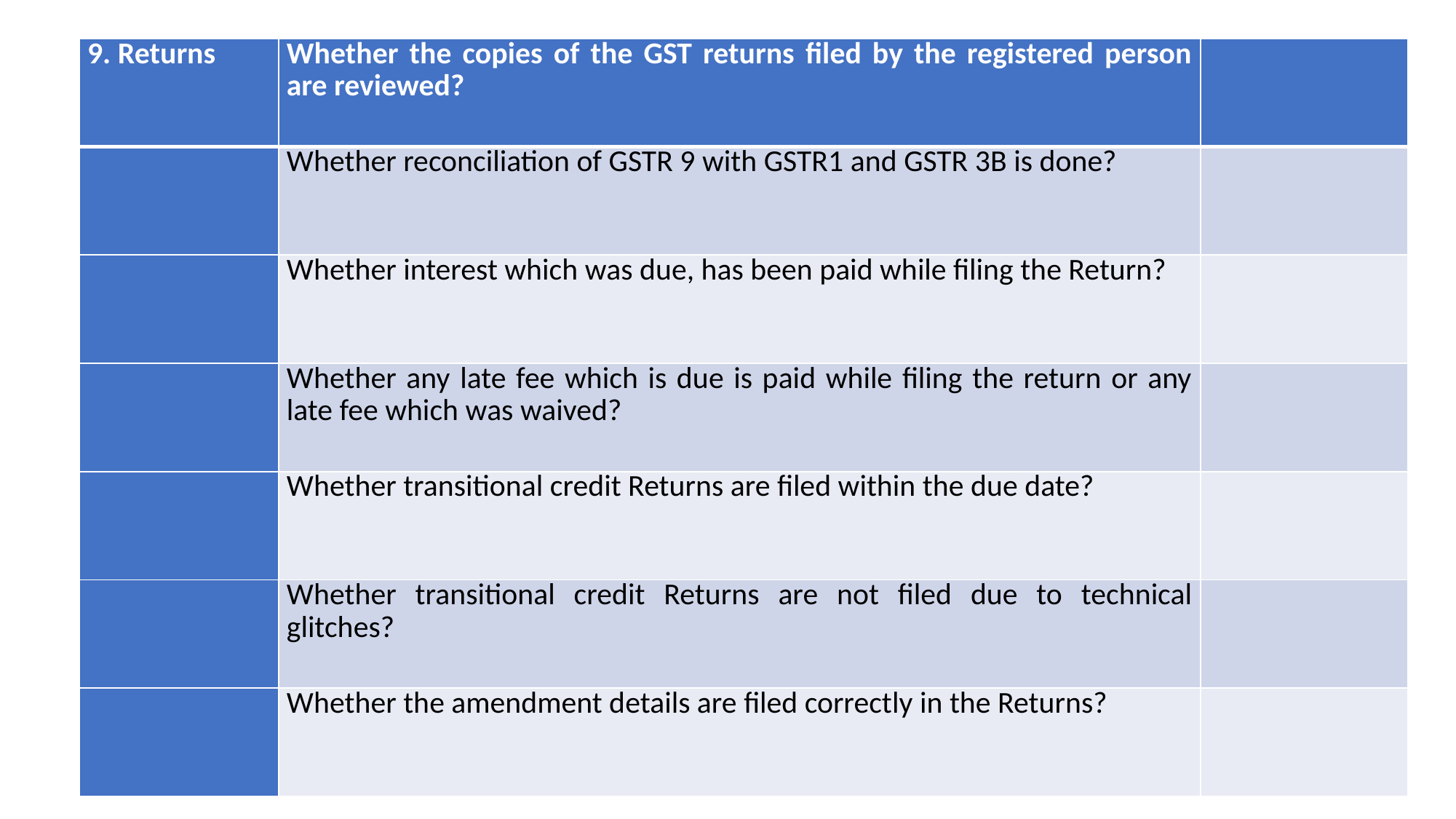

| 9. Returns | Whether the copies of the GST returns filed by the registered person are reviewed? |  |
| --- | --- | --- |
|  | Whether reconciliation of GSTR 9 with GSTR1 and GSTR 3B is done? |  |
|  | Whether interest which was due, has been paid while filing the Return? |  |
|  | Whether any late fee which is due is paid while filing the return or any late fee which was waived? |  |
|  | Whether transitional credit Returns are filed within the due date? |  |
|  | Whether transitional credit Returns are not filed due to technical glitches? |  |
|  | Whether the amendment details are filed correctly in the Returns? |  |